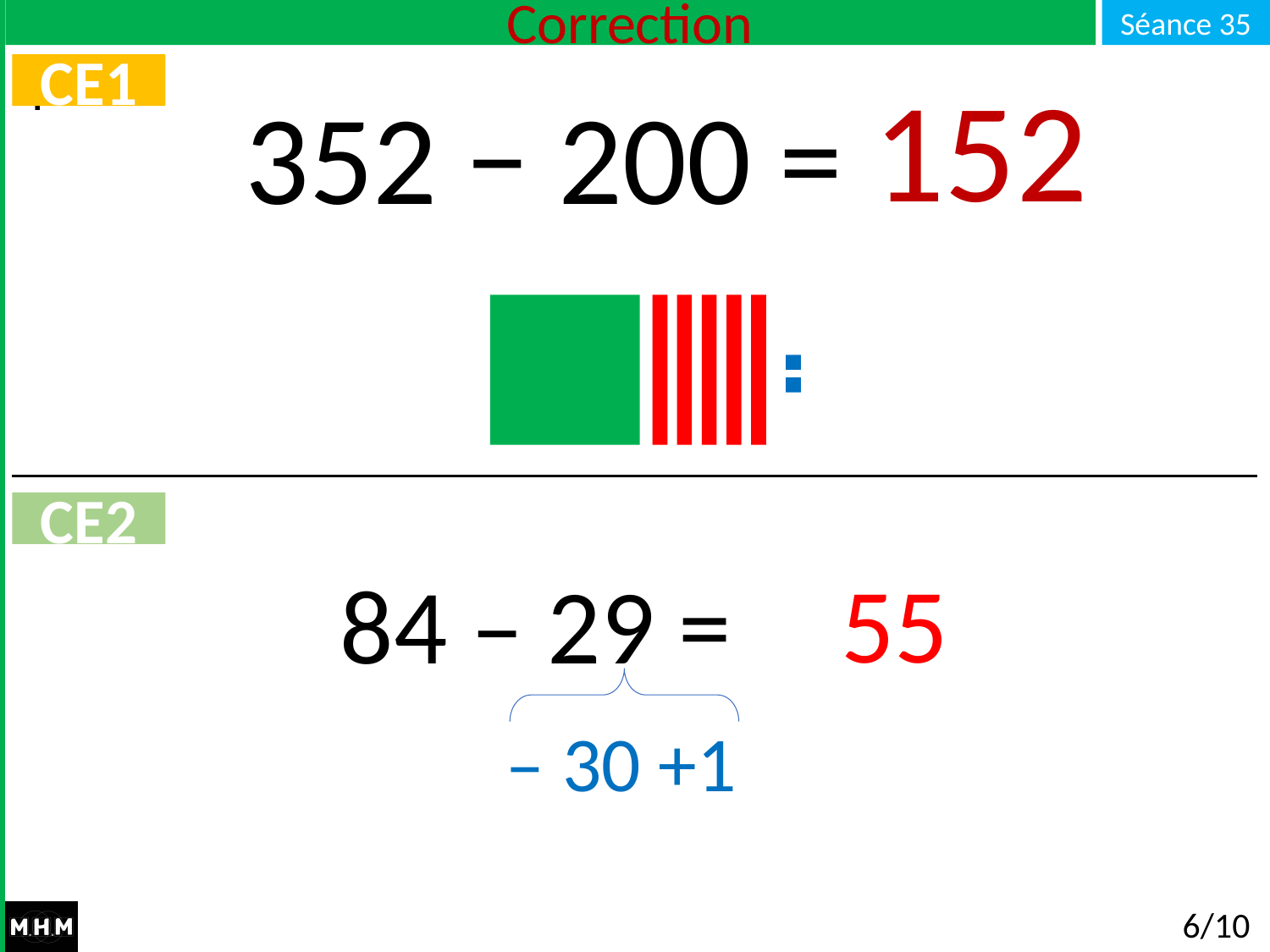

# Correction
CE1
152
352 − 200 = …

CE2
55
84 – 29 =

– 30 +1
6/10